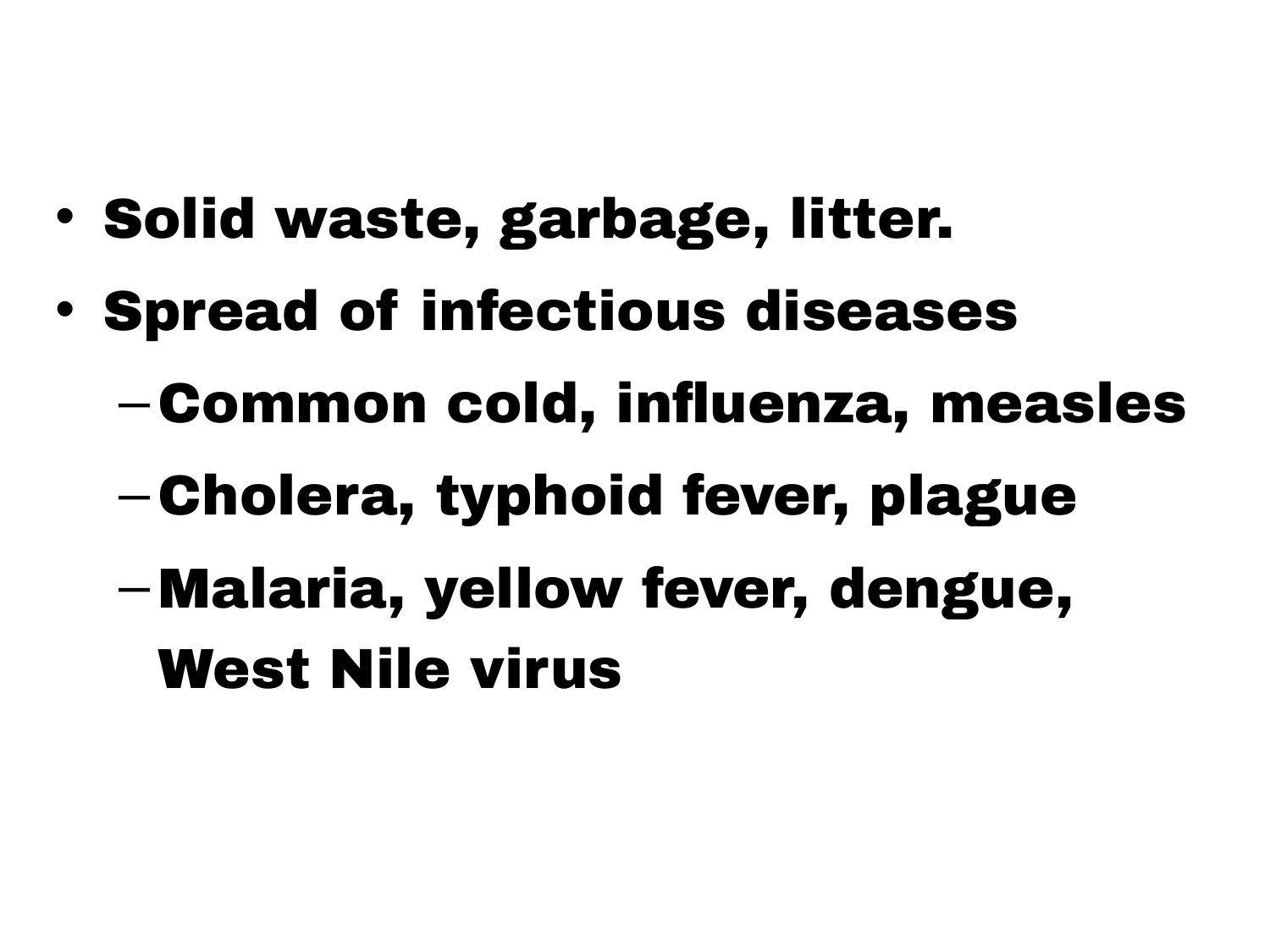

Solid waste, garbage, litter.
Spread of infectious diseases
Common cold, influenza, measles
Cholera, typhoid fever, plague
Malaria, yellow fever, dengue, West Nile virus